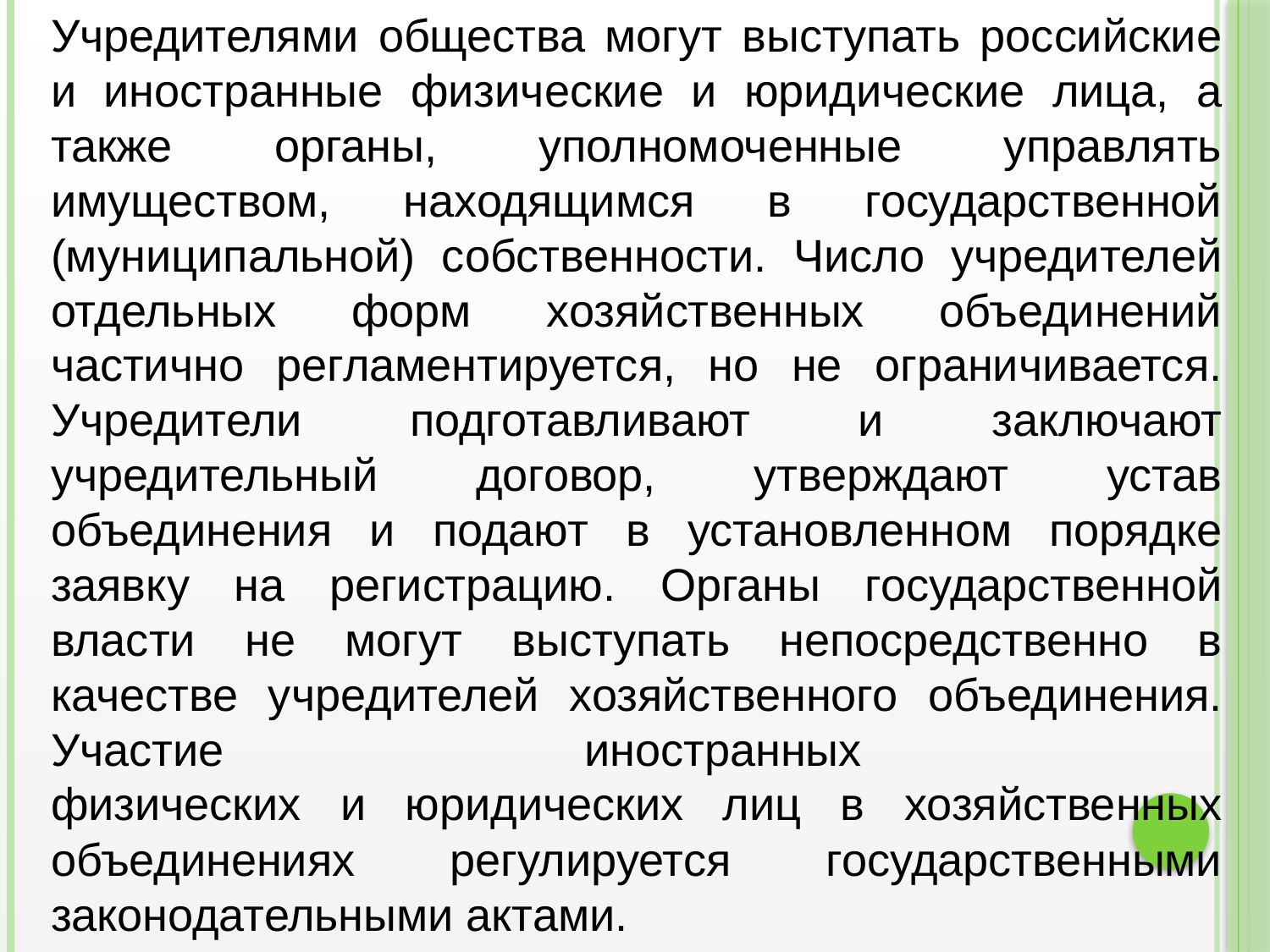

Учредителями общества могут выступать российские и иностранные физические и юридические лица, а также органы, уполномоченные управлять имуществом, находящимся в государственной (муниципальной) собственности. Число учредителей отдельных форм хозяйственных объединений частично регламентируется, но не ограничивается. Учредители подготавливают и заключают учредительный договор, утверждают устав объединения и подают в установленном порядке заявку на регистрацию. Органы государственной власти не могут выступать непосредственно в качестве учредителей хозяйственного объединения. Участие иностранных
физических и юридических лиц в хозяйственных объединениях регулируется государственными законодательными актами.